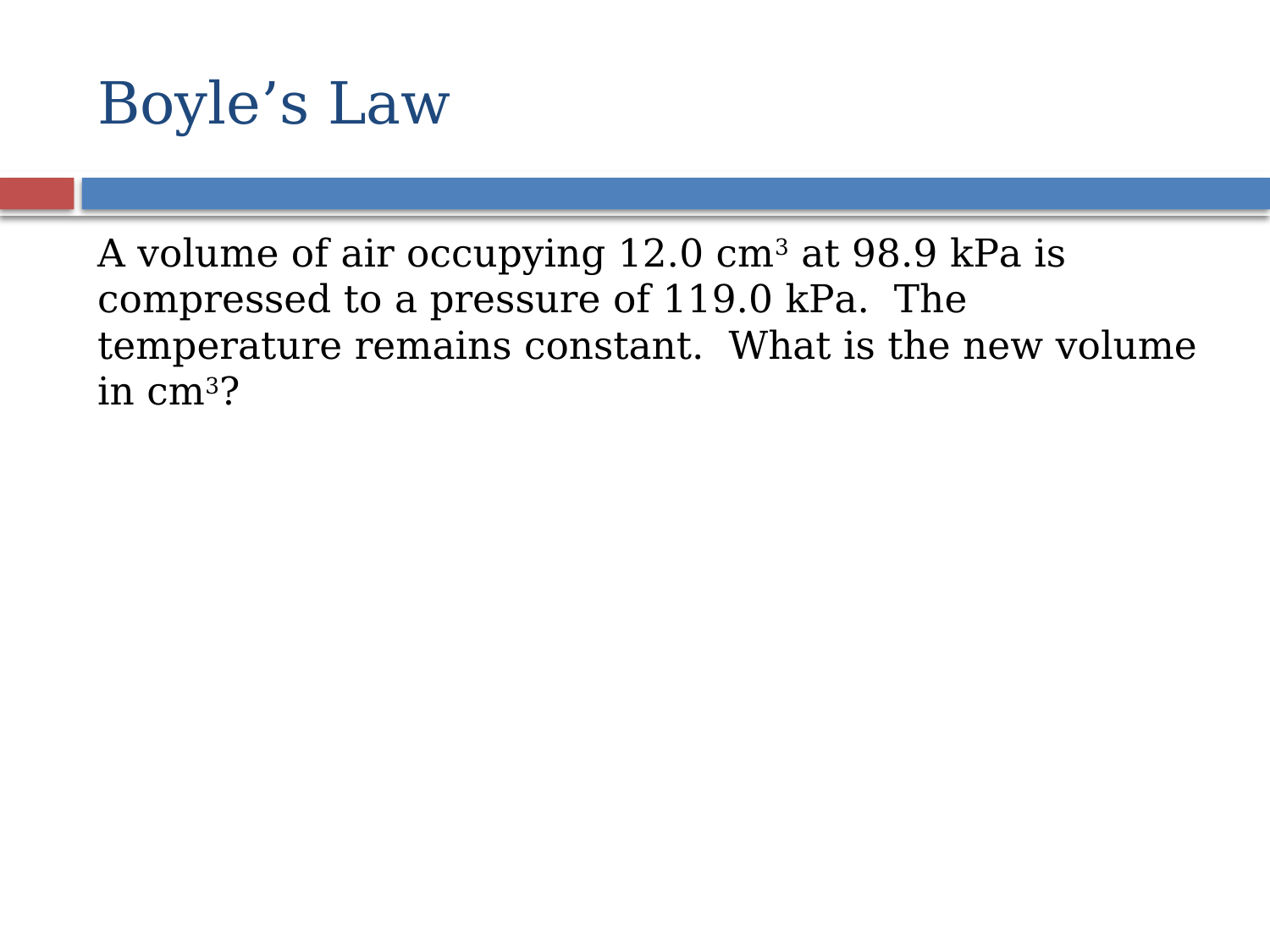

# Boyle’s Law
A volume of air occupying 12.0 cm3 at 98.9 kPa is compressed to a pressure of 119.0 kPa.  The temperature remains constant.  What is the new volume in cm3?